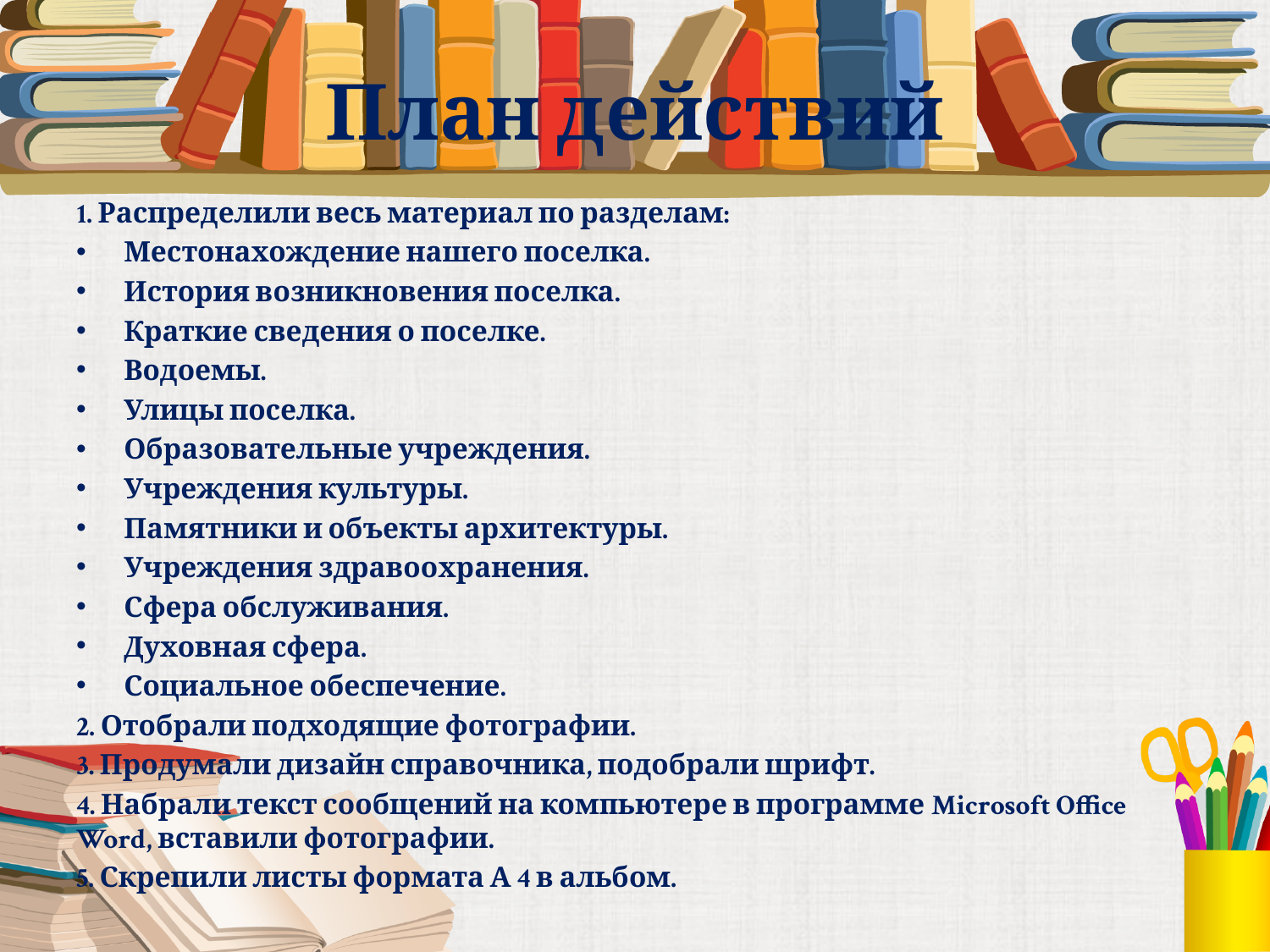

# План действий
1. Распределили весь материал по разделам:
Местонахождение нашего поселка.
История возникновения поселка.
Краткие сведения о поселке.
Водоемы.
Улицы поселка.
Образовательные учреждения.
Учреждения культуры.
Памятники и объекты архитектуры.
Учреждения здравоохранения.
Сфера обслуживания.
Духовная сфера.
Социальное обеспечение.
2. Отобрали подходящие фотографии.
3. Продумали дизайн справочника, подобрали шрифт.
4. Набрали текст сообщений на компьютере в программе Microsoft Office Word, вставили фотографии.
5. Скрепили листы формата А 4 в альбом.